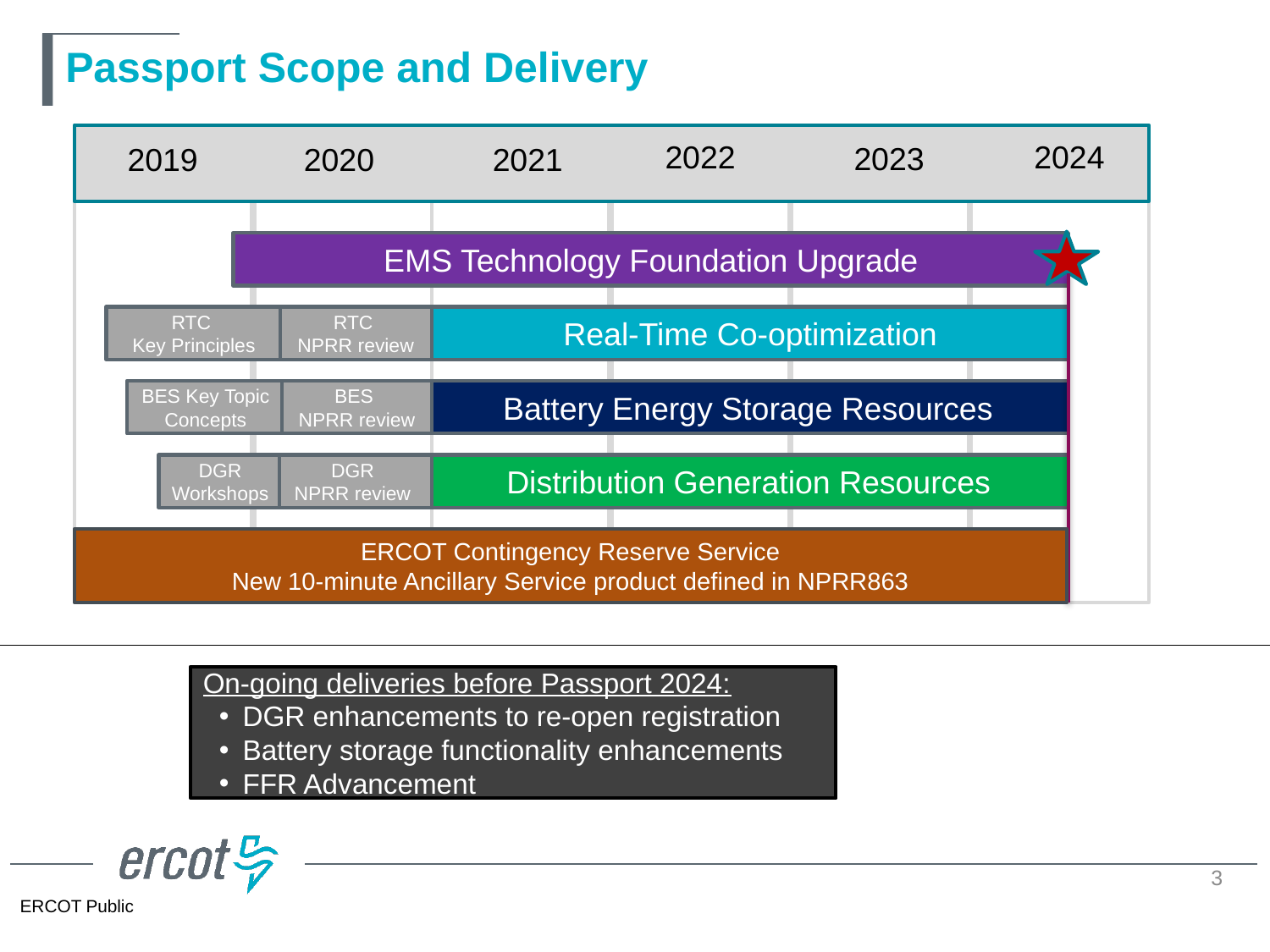

# Passport Scope and Delivery

2022
2024

2023
2020
2021

2019

EMS Technology Foundation Upgrade
RTC
Key Principles
RTC
NPRR review
Real-Time Co-optimization
BES Key Topic Concepts
BES
NPRR review
Battery Energy Storage Resources
DGR Workshops
DGR
NPRR review
Distribution Generation Resources
ERCOT Contingency Reserve Service
New 10-minute Ancillary Service product defined in NPRR863
On-going deliveries before Passport 2024:
DGR enhancements to re-open registration
Battery storage functionality enhancements
FFR Advancement
3